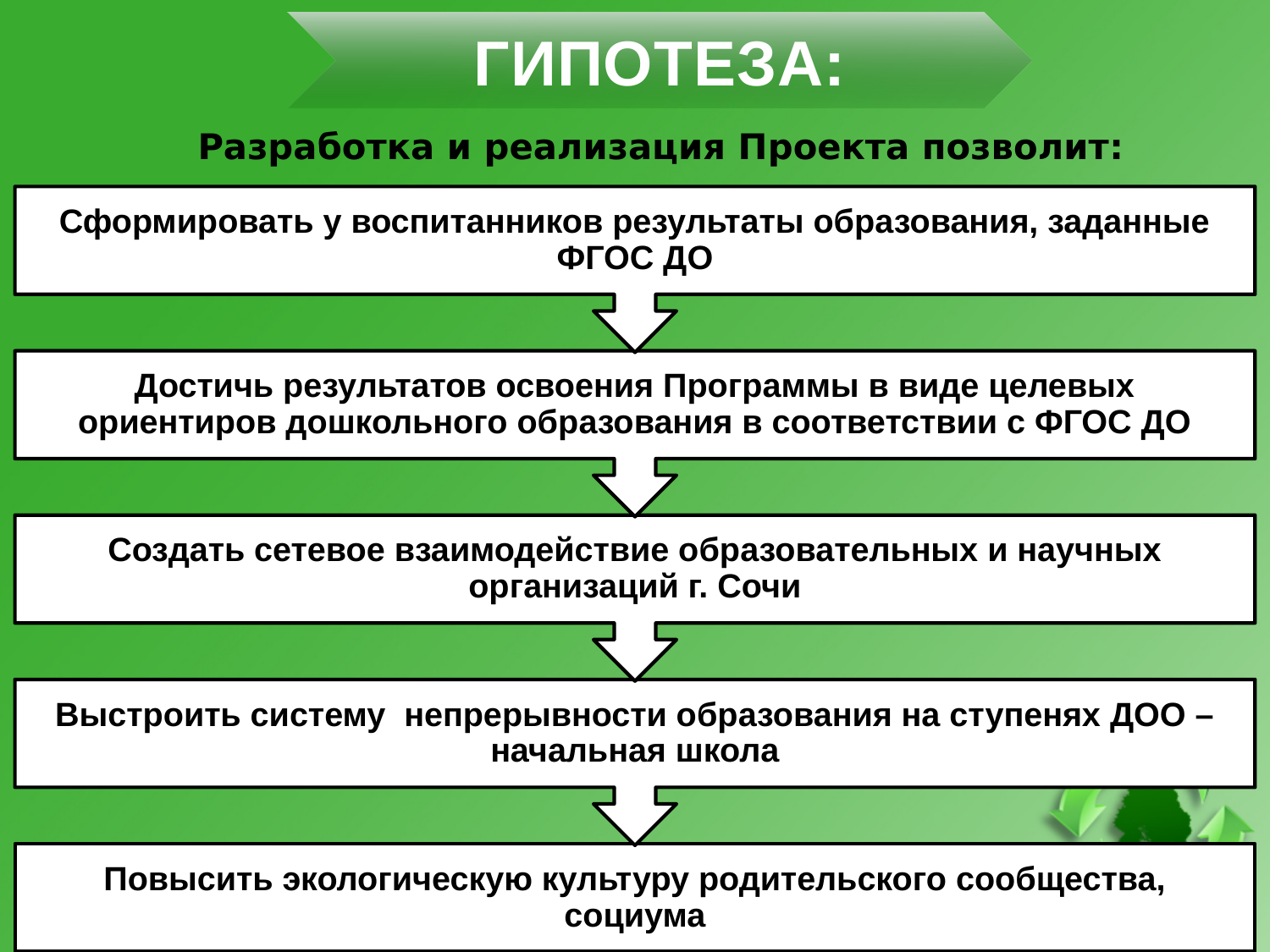

ГИПОТЕЗА:
      Разработка и реализация Проекта позволит:
Повысить экологическую культуру родительского сообщества, социума
Выстроить систему  непрерывности образования на ступенях ДОО – начальная школа
Создать сетевое взаимодействие образовательных и научных организаций г. Сочи
Достичь результатов освоения Программы в виде целевых ориентиров дошкольного образования в соответствии с ФГОС ДО
Сформировать у воспитанников результаты образования, заданные ФГОС ДО